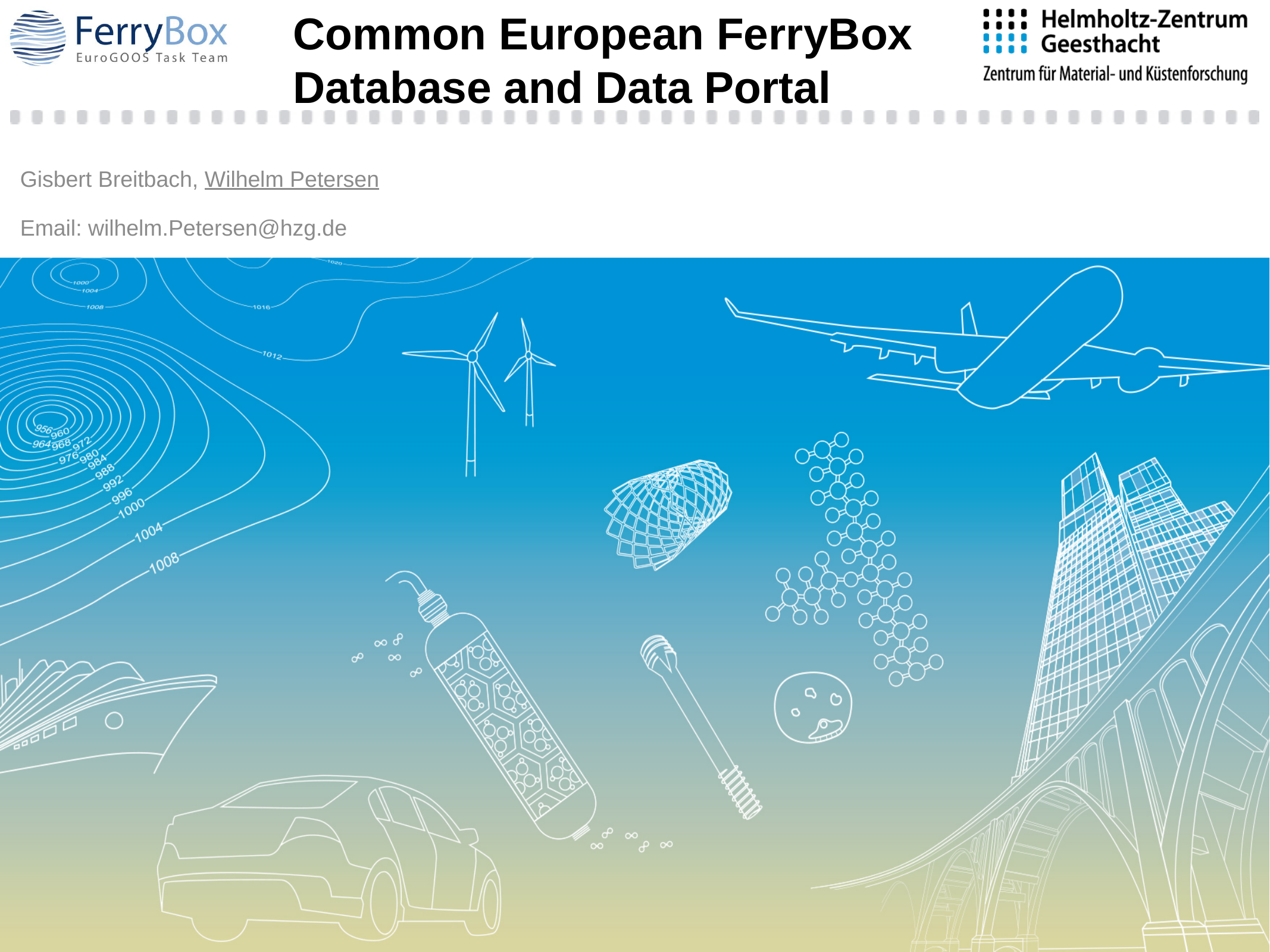

# Common European FerryBox Database and Data Portal
Gisbert Breitbach, Wilhelm Petersen
Email: wilhelm.Petersen@hzg.de